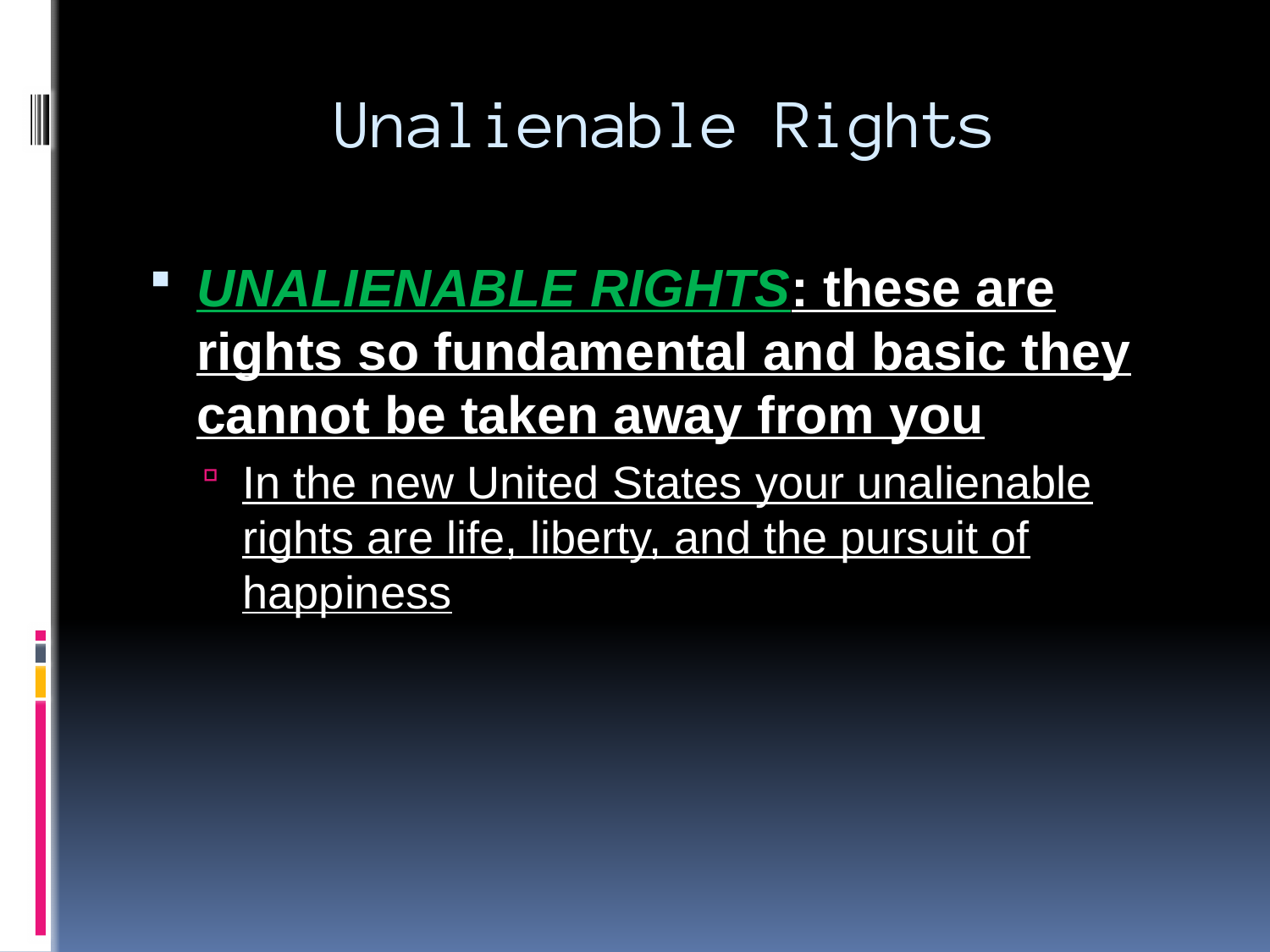

# Unalienable Rights
UNALIENABLE RIGHTS: these are rights so fundamental and basic they cannot be taken away from you
In the new United States your unalienable rights are life, liberty, and the pursuit of happiness